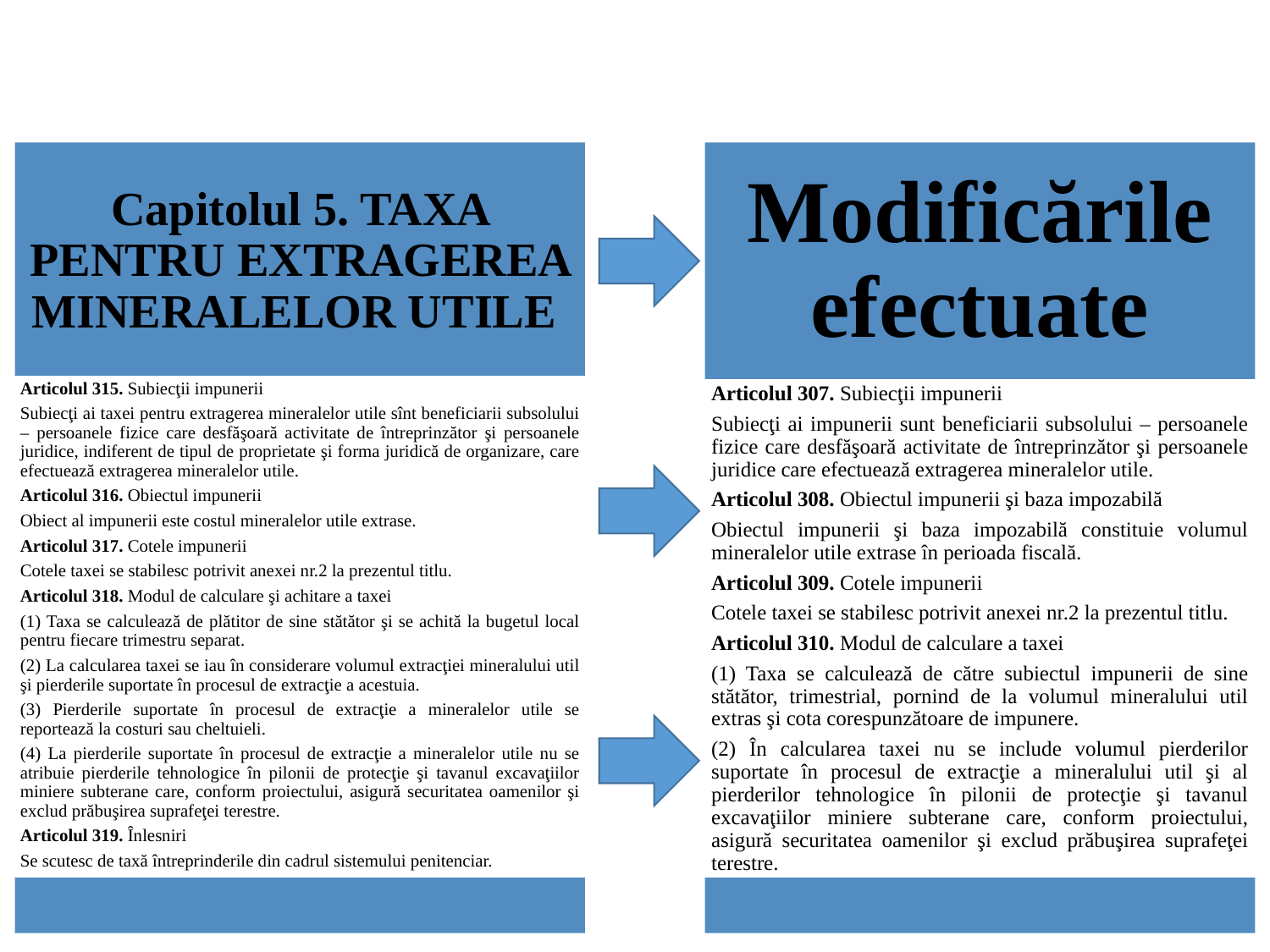

Capitolul 5. TAXA PENTRU EXTRAGEREA MINERALELOR UTILE
Articolul 315. Subiecţii impunerii
Subiecţi ai taxei pentru extragerea mineralelor utile sînt beneficiarii subsolului – persoanele fizice care desfăşoară activitate de întreprinzător şi persoanele juridice, indiferent de tipul de proprietate şi forma juridică de organizare, care efectuează extragerea mineralelor utile.
Articolul 316. Obiectul impunerii
Obiect al impunerii este costul mineralelor utile extrase.
Articolul 317. Cotele impunerii
Cotele taxei se stabilesc potrivit anexei nr.2 la prezentul titlu.
Articolul 318. Modul de calculare şi achitare a taxei
(1) Taxa se calculează de plătitor de sine stătător şi se achită la bugetul local pentru fiecare trimestru separat.
(2) La calcularea taxei se iau în considerare volumul extracţiei mineralului util şi pierderile suportate în procesul de extracţie a acestuia.
(3) Pierderile suportate în procesul de extracţie a mineralelor utile se reportează la costuri sau cheltuieli.
(4) La pierderile suportate în procesul de extracţie a mineralelor utile nu se atribuie pierderile tehnologice în pilonii de protecţie şi tavanul excavaţiilor miniere subterane care, conform proiectului, asigură securitatea oamenilor şi exclud prăbuşirea suprafeţei terestre.
Articolul 319. Înlesniri
Se scutesc de taxă întreprinderile din cadrul sistemului penitenciar.
Modificările efectuate
Articolul 307. Subiecţii impunerii
Subiecţi ai impunerii sunt beneficiarii subsolului – persoanele fizice care desfăşoară activitate de întreprinzător şi persoanele juridice care efectuează extragerea mineralelor utile.
Articolul 308. Obiectul impunerii şi baza impozabilă
Obiectul impunerii şi baza impozabilă constituie volumul mineralelor utile extrase în perioada fiscală.
Articolul 309. Cotele impunerii
Cotele taxei se stabilesc potrivit anexei nr.2 la prezentul titlu.
Articolul 310. Modul de calculare a taxei
(1) Taxa se calculează de către subiectul impunerii de sine stătător, trimestrial, pornind de la volumul mineralului util extras şi cota corespunzătoare de impunere.
(2) În calcularea taxei nu se include volumul pierderilor suportate în procesul de extracţie a mineralului util şi al pierderilor tehnologice în pilonii de protecţie şi tavanul excavaţiilor miniere subterane care, conform proiectului, asigură securitatea oamenilor şi exclud prăbuşirea suprafeţei terestre.

36